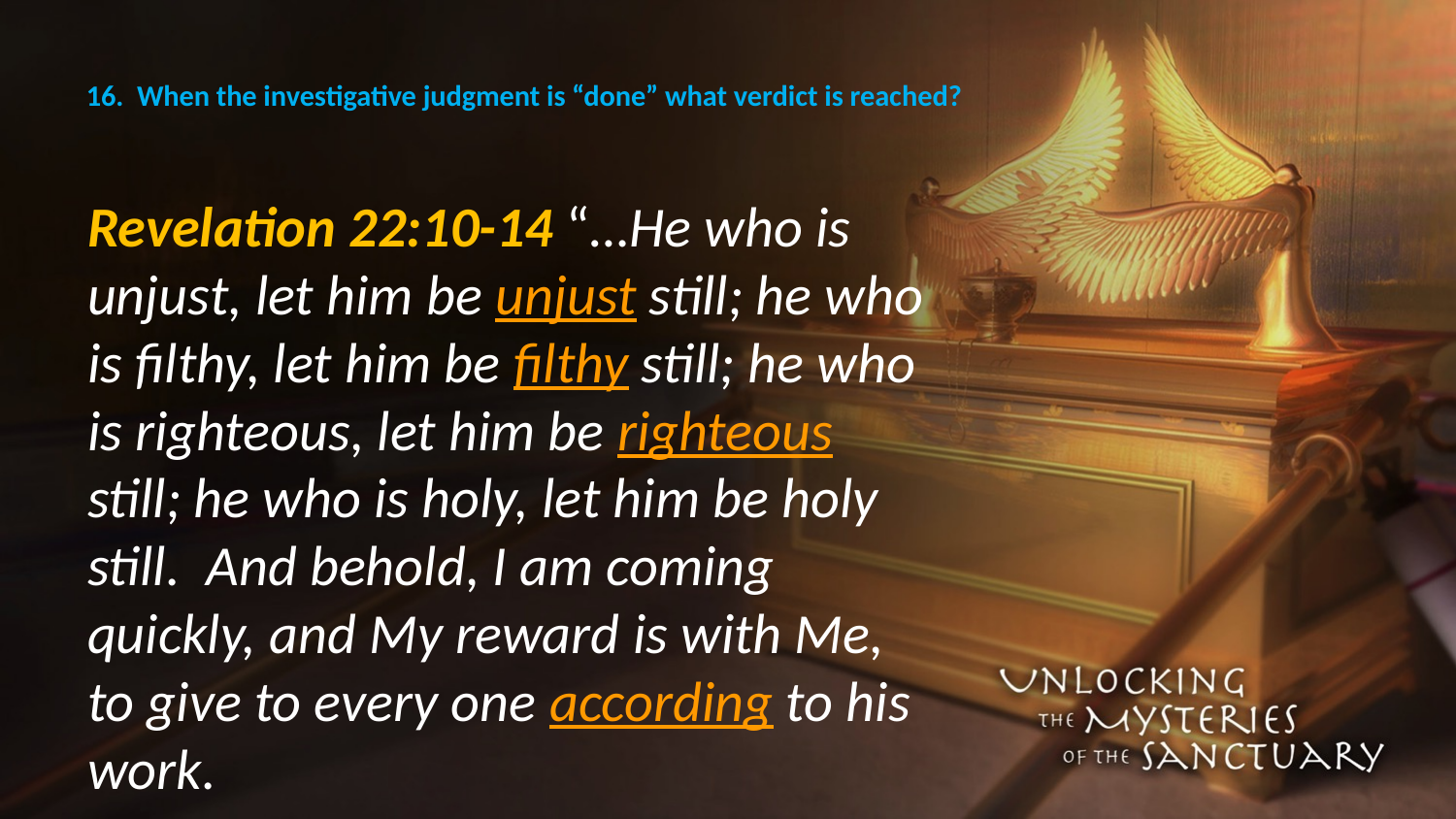

# 16.  When the investigative judgment is “done” what verdict is reached?

Revelation 22:10-14 “…He who is unjust, let him be unjust still; he who is filthy, let him be filthy still; he who is righteous, let him be righteous still; he who is holy, let him be holy still.  And behold, I am coming quickly, and My reward is with Me, to give to every one according to his work.